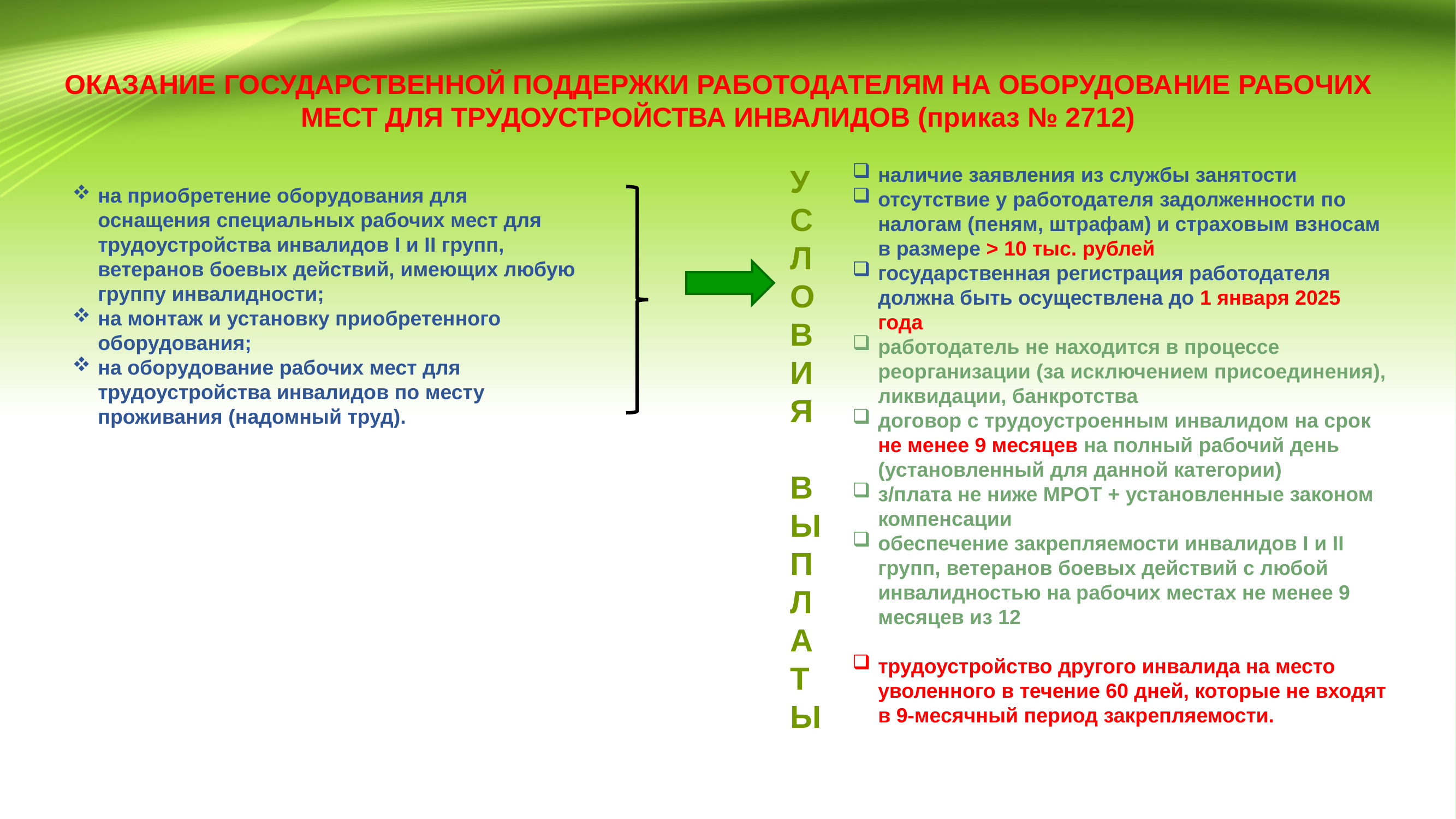

ОКАЗАНИЕ ГОСУДАРСТВЕННОЙ ПОДДЕРЖКИ РАБОТОДАТЕЛЯМ НА ОБОРУДОВАНИЕ РАБОЧИХ МЕСТ ДЛЯ ТРУДОУСТРОЙСТВА ИНВАЛИДОВ (приказ № 2712)
наличие заявления из службы занятости
отсутствие у работодателя задолженности по налогам (пеням, штрафам) и страховым взносам в размере > 10 тыс. рублей
государственная регистрация работодателя должна быть осуществлена до 1 января 2025 года
работодатель не находится в процессе реорганизации (за исключением присоединения), ликвидации, банкротства
договор с трудоустроенным инвалидом на срок не менее 9 месяцев на полный рабочий день (установленный для данной категории)
з/плата не ниже МРОТ + установленные законом компенсации
обеспечение закрепляемости инвалидов I и II групп, ветеранов боевых действий с любой инвалидностью на рабочих местах не менее 9 месяцев из 12

трудоустройство другого инвалида на место уволенного в течение 60 дней, которые не входят в 9-месячный период закрепляемости.
УСЛОВИЯ
 ВЫПЛАТЫ
на приобретение оборудования для оснащения специальных рабочих мест для трудоустройства инвалидов I и II групп, ветеранов боевых действий, имеющих любую группу инвалидности;
на монтаж и установку приобретенного оборудования;
на оборудование рабочих мест для трудоустройства инвалидов по месту проживания (надомный труд).